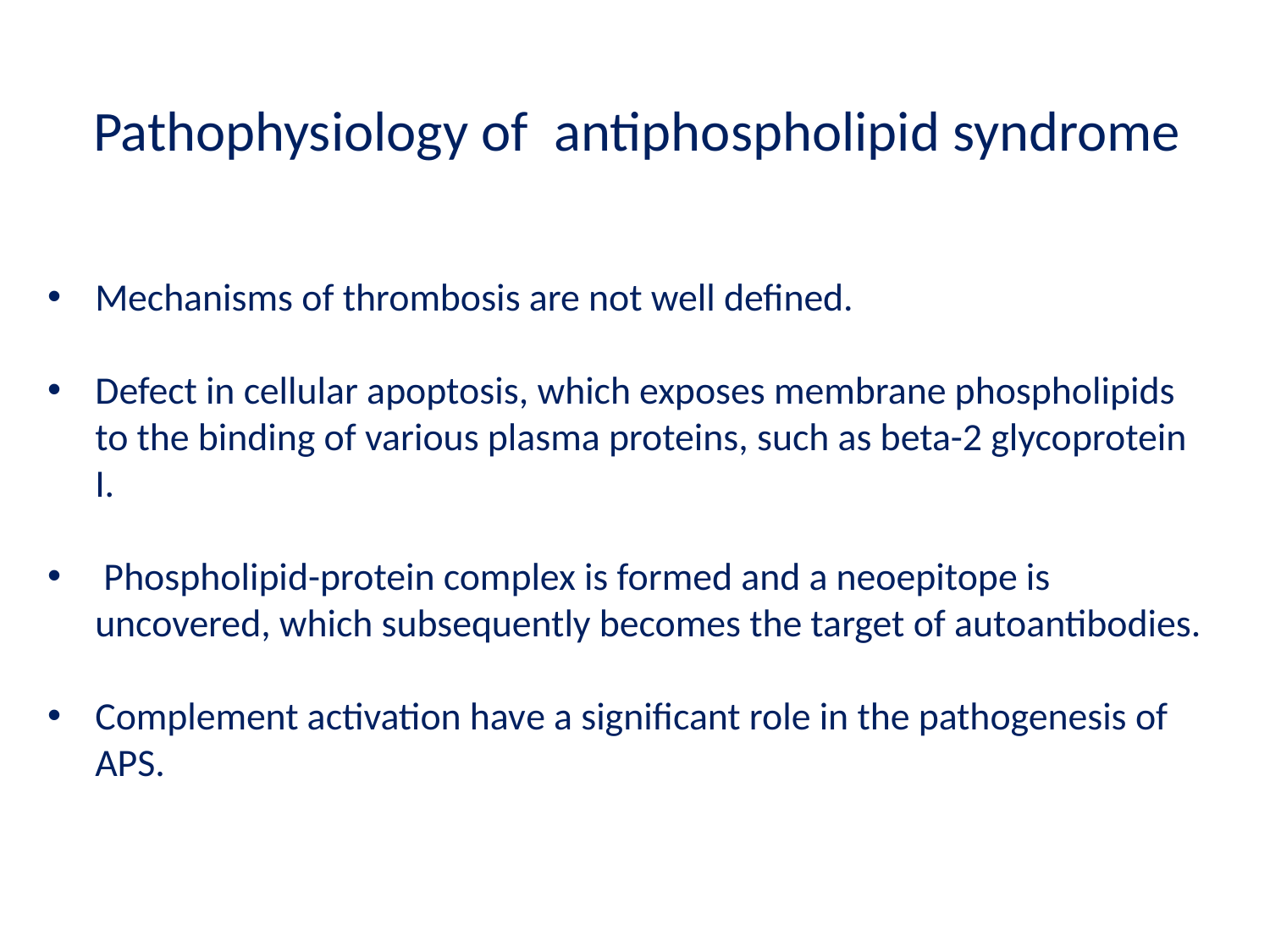

Pathophysiology of  antiphospholipid syndrome
Mechanisms of thrombosis are not well defined.

Defect in cellular apoptosis, which exposes membrane phospholipids to the binding of various plasma proteins, such as beta-2 glycoprotein I.

 Phospholipid-protein complex is formed and a neoepitope is uncovered, which subsequently becomes the target of autoantibodies.

Complement activation have a significant role in the pathogenesis of APS.